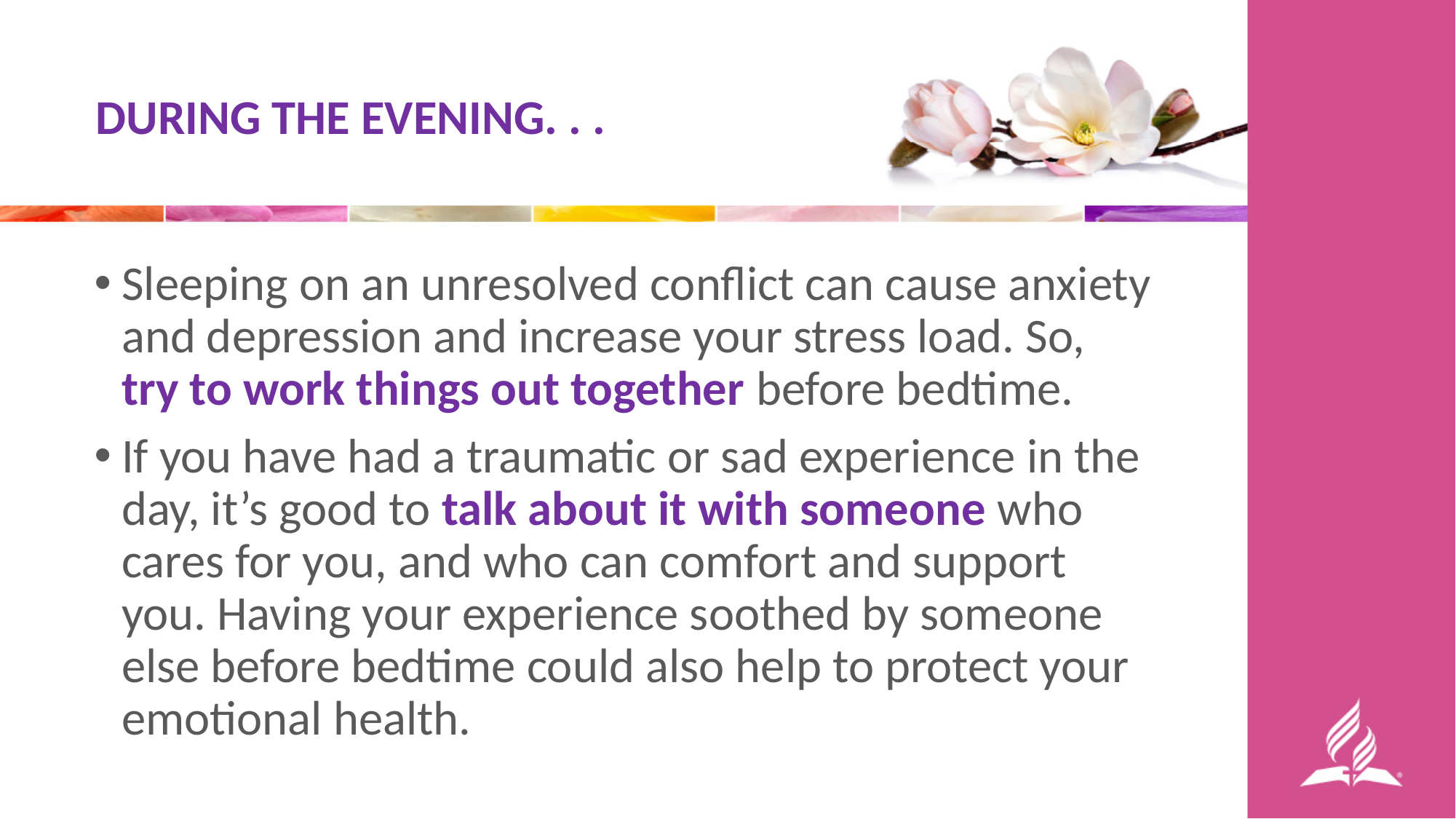

DURING THE EVENING. . .
Sleeping on an unresolved conflict can cause anxiety and depression and increase your stress load. So, try to work things out together before bedtime.
If you have had a traumatic or sad experience in the day, it’s good to talk about it with someone who cares for you, and who can comfort and support you. Having your experience soothed by someone else before bedtime could also help to protect your emotional health.